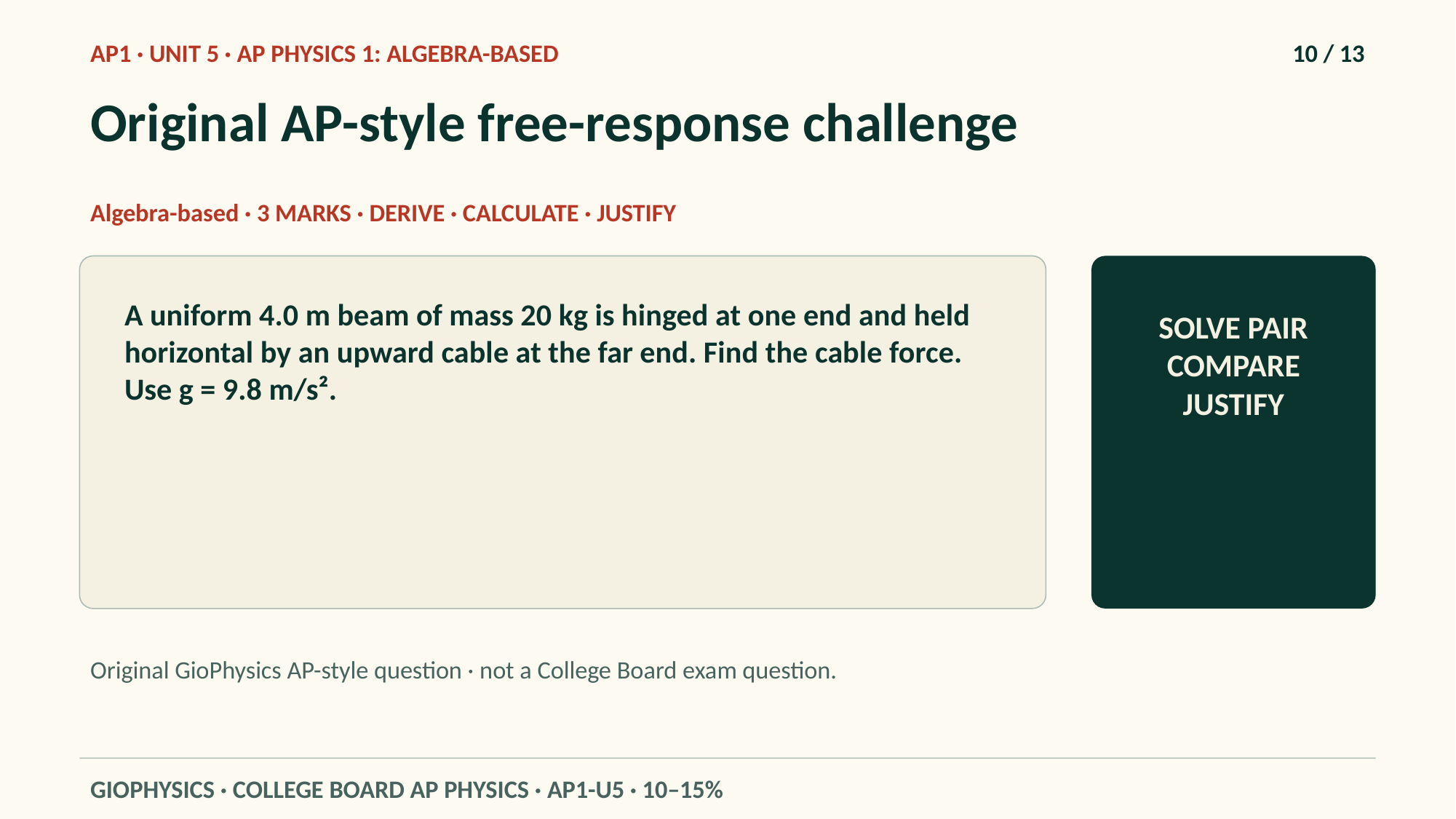

AP1 · UNIT 5 · AP PHYSICS 1: ALGEBRA-BASED
10 / 13
Original AP-style free-response challenge
Algebra-based · 3 MARKS · DERIVE · CALCULATE · JUSTIFY

A uniform 4.0 m beam of mass 20 kg is hinged at one end and held horizontal by an upward cable at the far end. Find the cable force. Use g = 9.8 m/s².
SOLVE PAIR COMPARE JUSTIFY
Original GioPhysics AP-style question · not a College Board exam question.

GIOPHYSICS · COLLEGE BOARD AP PHYSICS · AP1-U5 · 10–15%